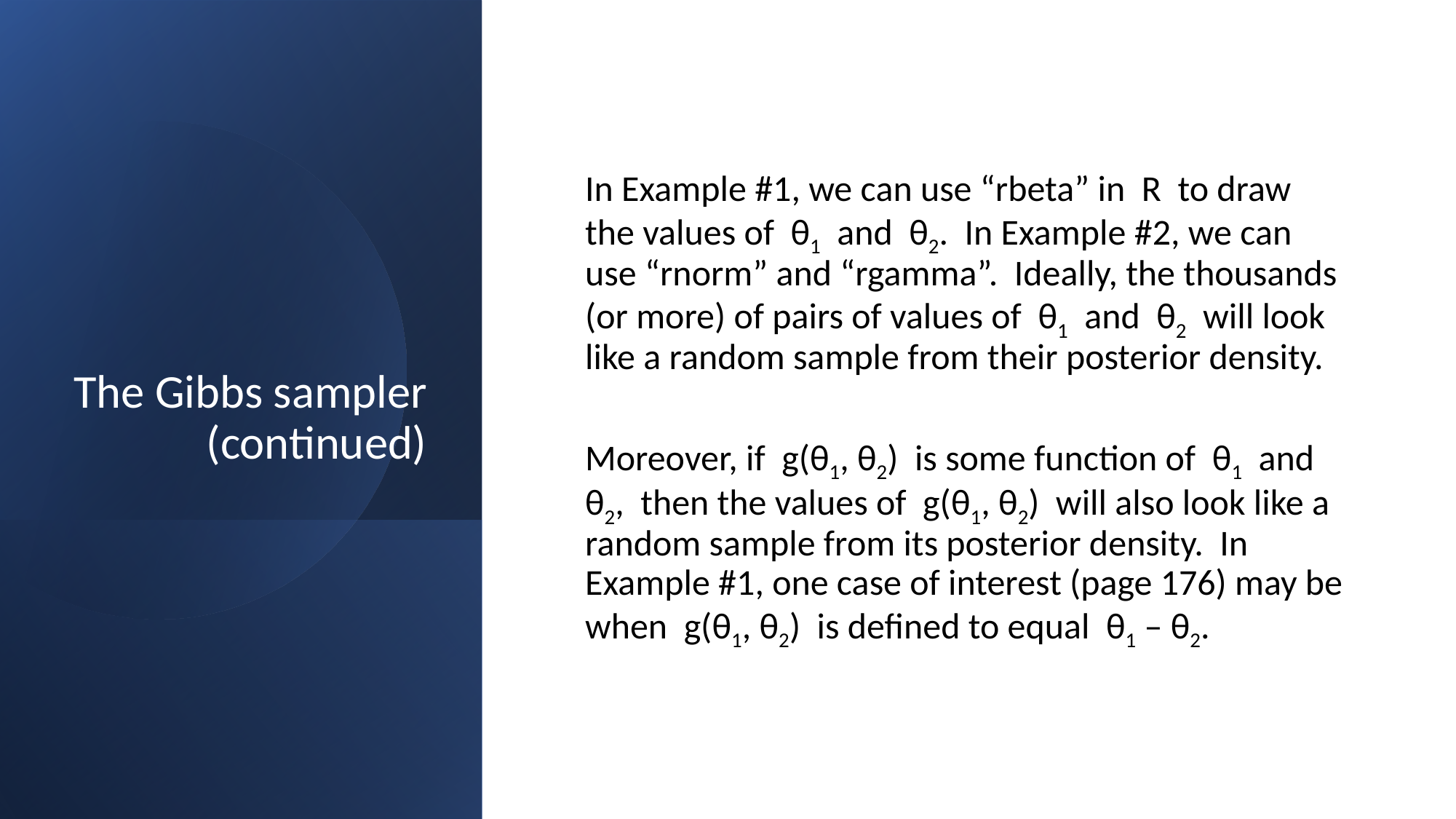

# The Gibbs sampler (continued)
In Example #1, we can use “rbeta” in  R  to draw the values of  θ1  and  θ2.  In Example #2, we can use “rnorm” and “rgamma”.  Ideally, the thousands (or more) of pairs of values of  θ1  and  θ2  will look like a random sample from their posterior density.

Moreover, if  g(θ1, θ2)  is some function of  θ1  and  θ2,  then the values of  g(θ1, θ2)  will also look like a random sample from its posterior density.  In Example #1, one case of interest (page 176) may be when  g(θ1, θ2)  is defined to equal  θ1 – θ2.